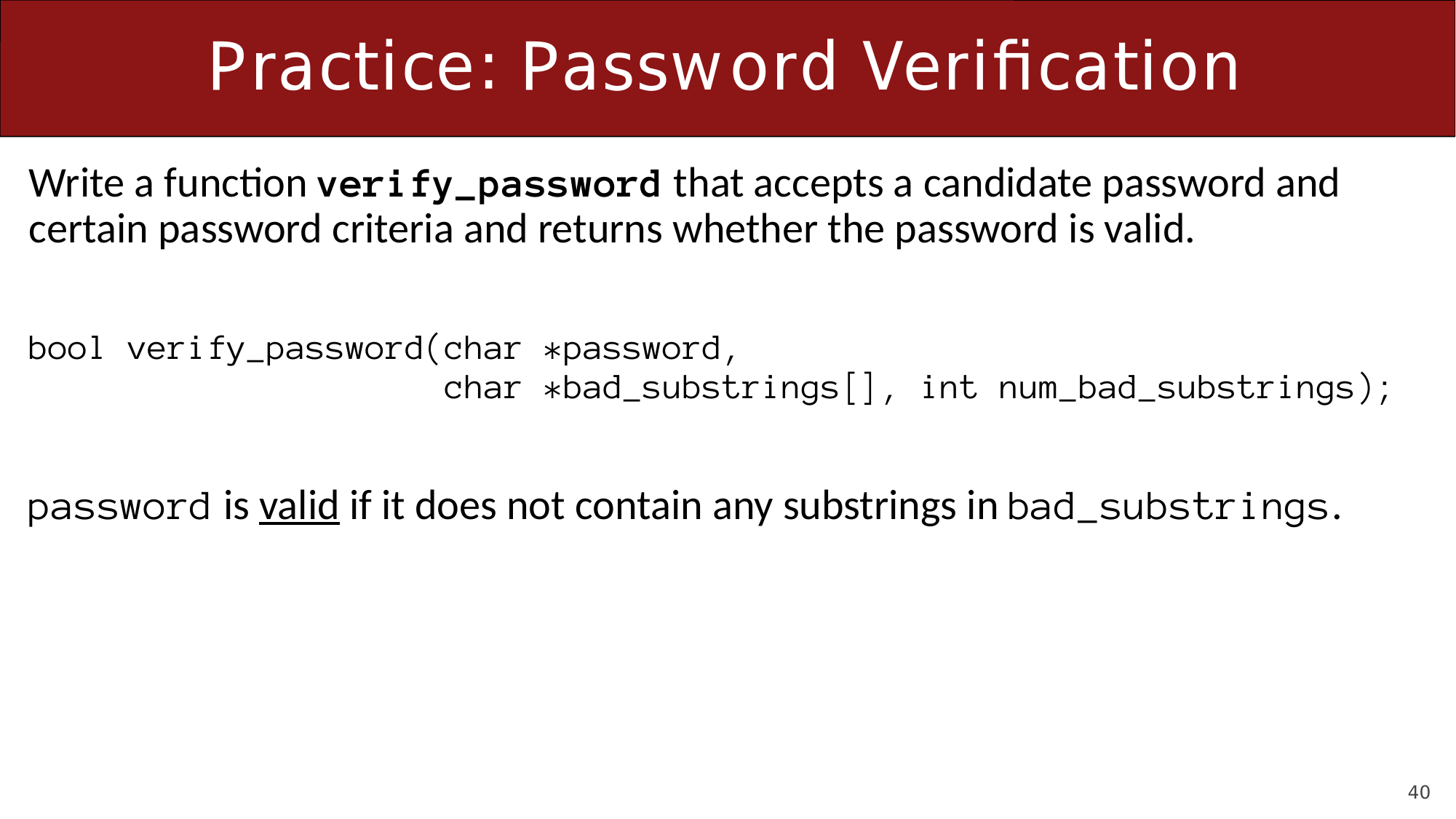

# Practice: Password Verification
Write a function verify_password that accepts a candidate password and certain password criteria and returns whether the password is valid.

bool verify_password(char *password,
                     char *bad_substrings[], int num_bad_substrings);

password is valid if it does not contain any substrings in bad_substrings.